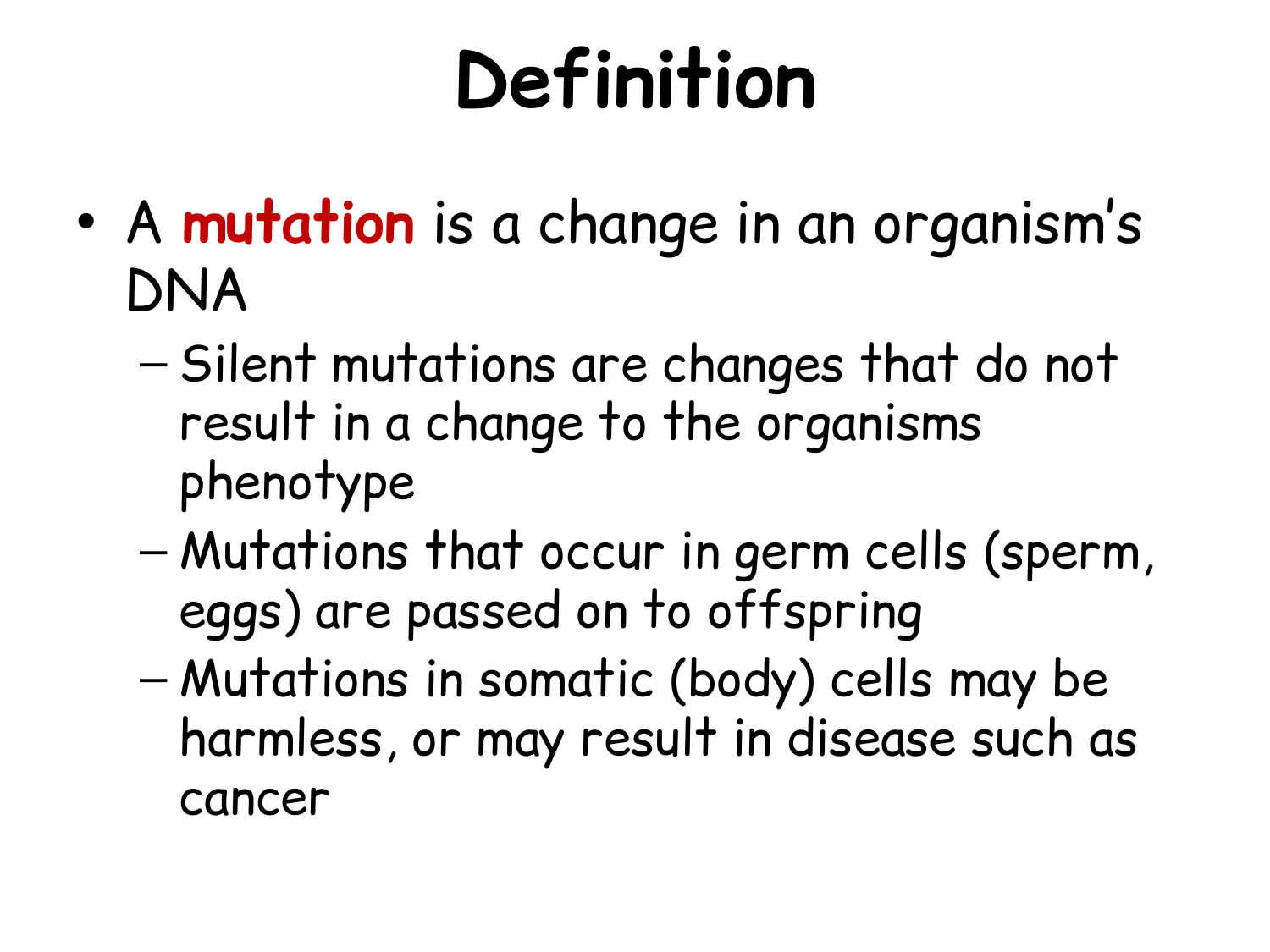

# Definition
A mutation is a change in an organism’s DNA
Silent mutations are changes that do not result in a change to the organisms phenotype
Mutations that occur in germ cells (sperm, eggs) are passed on to offspring
Mutations in somatic (body) cells may be harmless, or may result in disease such as cancer